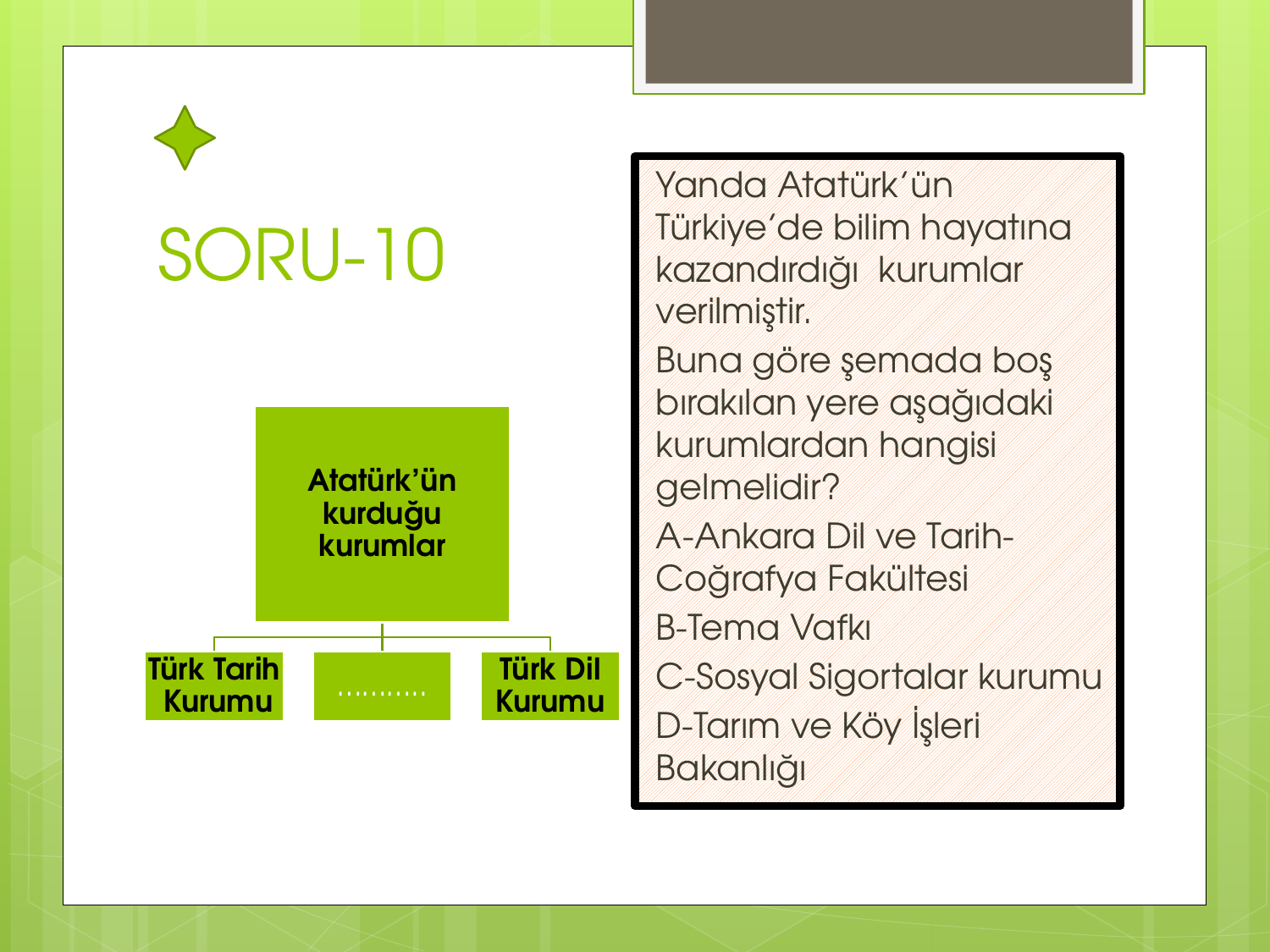

# SORU-10
Yanda Atatürk’ün Türkiye’de bilim hayatına kazandırdığı  kurumlar verilmiştir.
Buna göre şemada boş bırakılan yere aşağıdaki kurumlardan hangisi gelmelidir?
A-Ankara Dil ve Tarih-Coğrafya Fakültesi
B-Tema Vafkı
C-Sosyal Sigortalar kurumu
D-Tarım ve Köy İşleri Bakanlığı
Atatürk’ün kurduğu kurumlar
Türk Tarih  Kurumu
………..
Türk Dil Kurumu